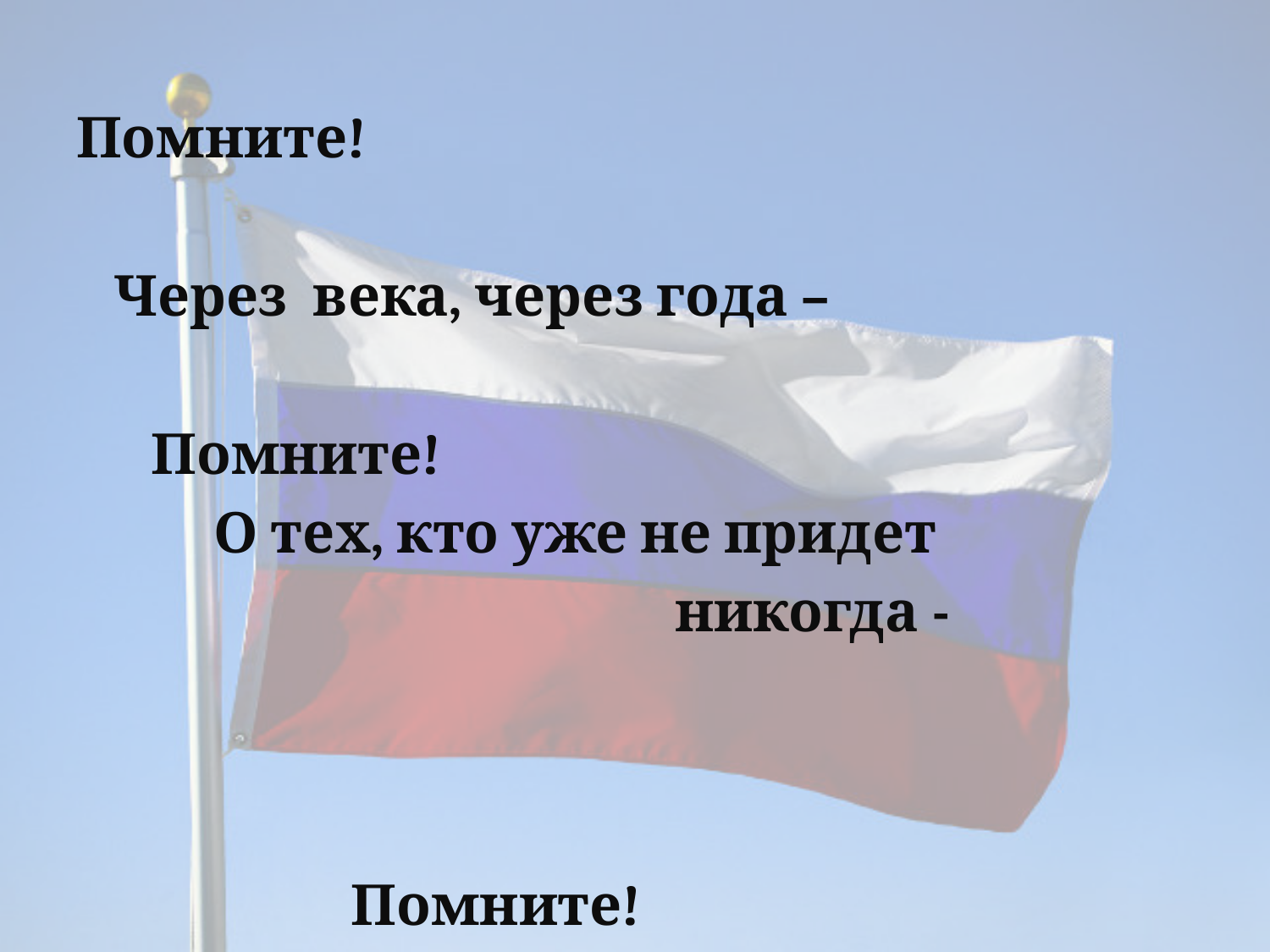

Помните!

   Через  века, через года –

      Помните!
           О тех, кто уже не придет
                                                никогда -

                      Помните!